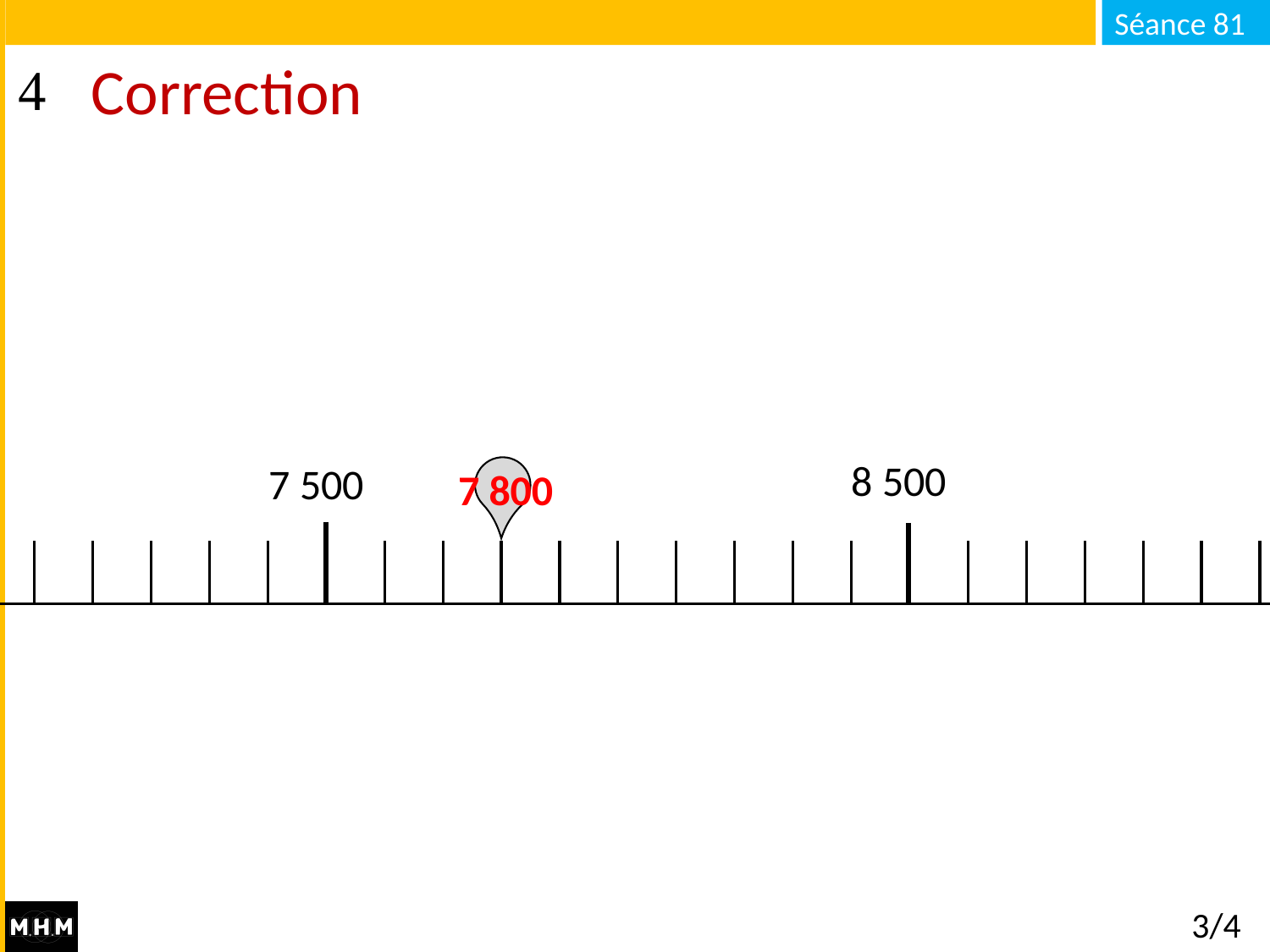

# Correction
8 500
7 500
7 800

3/4